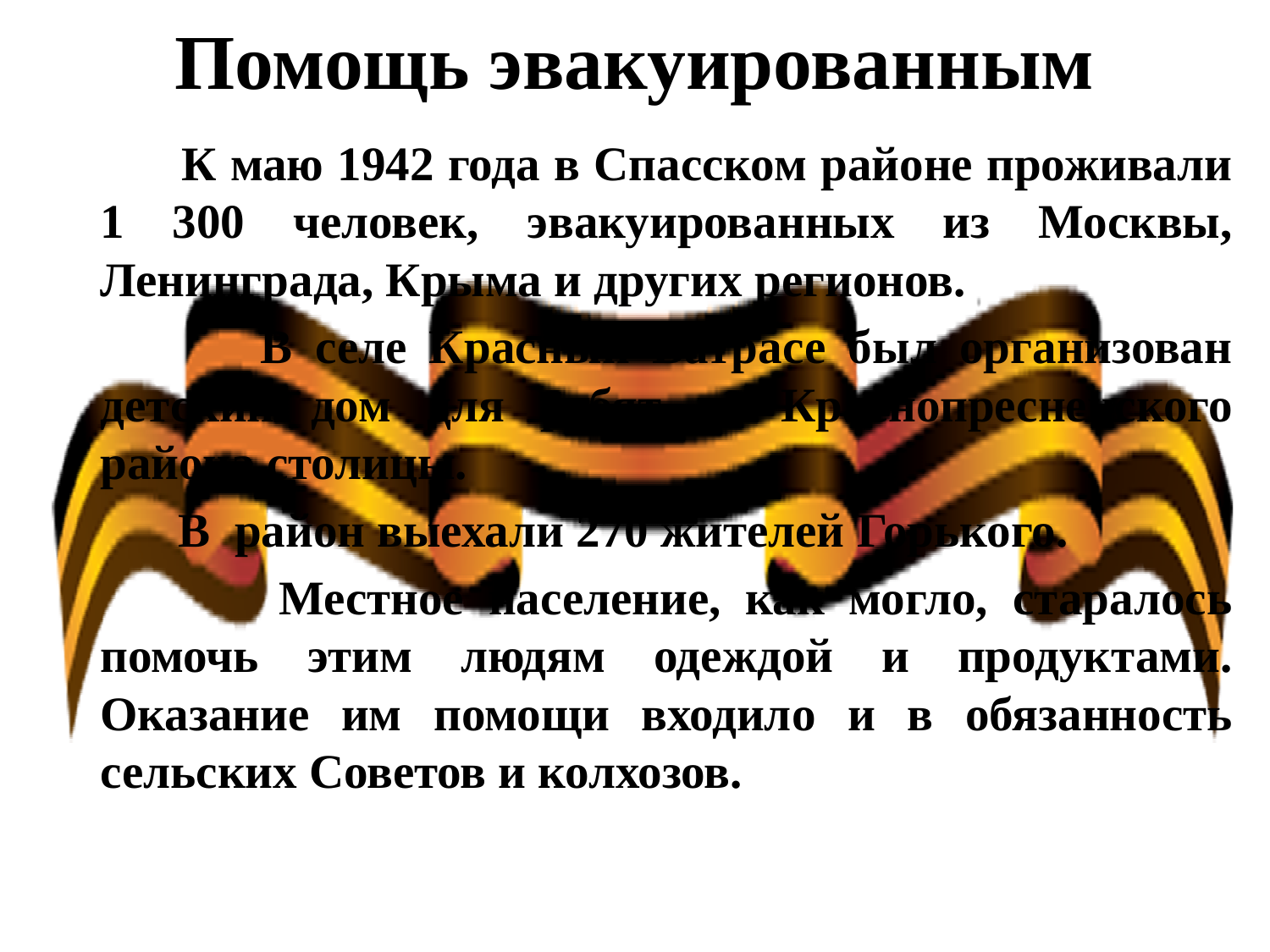

# Помощь эвакуированным
           К маю 1942 года в Спасском районе проживали 1 300 человек, эвакуированных из Москвы, Ленинграда, Крыма и других регионов.
         В селе Красный Ватрасе был организован детский дом для ребят из Краснопресненского района столицы.
          В  район выехали 270 жителей Горького.
         Местное население, как могло, старалось помочь этим людям одеждой и продуктами. Оказание им помощи входило и в обязанность сельских Советов и колхозов.